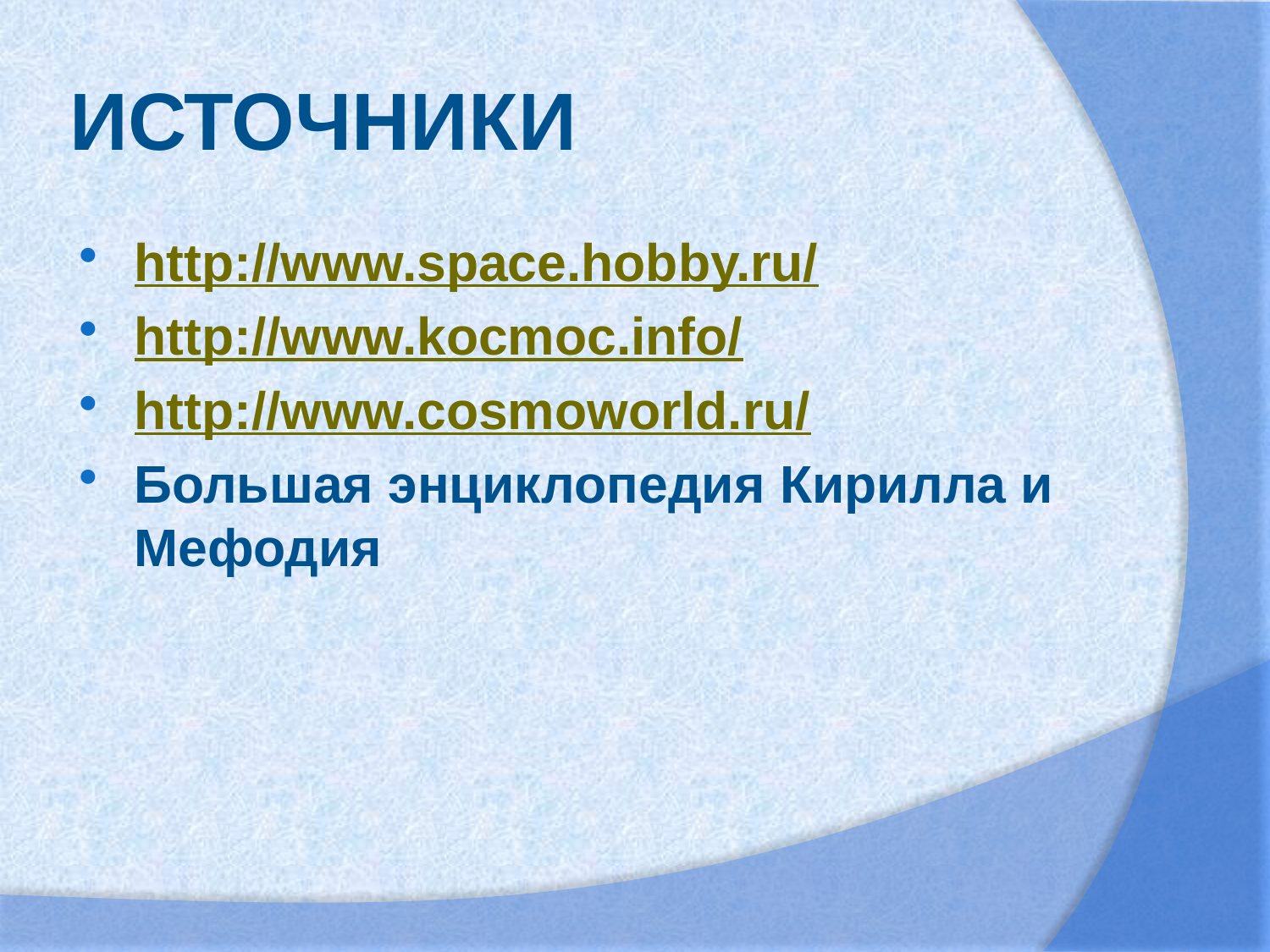

# ИСТОЧНИКИ
http://www.space.hobby.ru/
http://www.kocmoc.info/
http://www.cosmoworld.ru/
Большая энциклопедия Кирилла и Мефодия